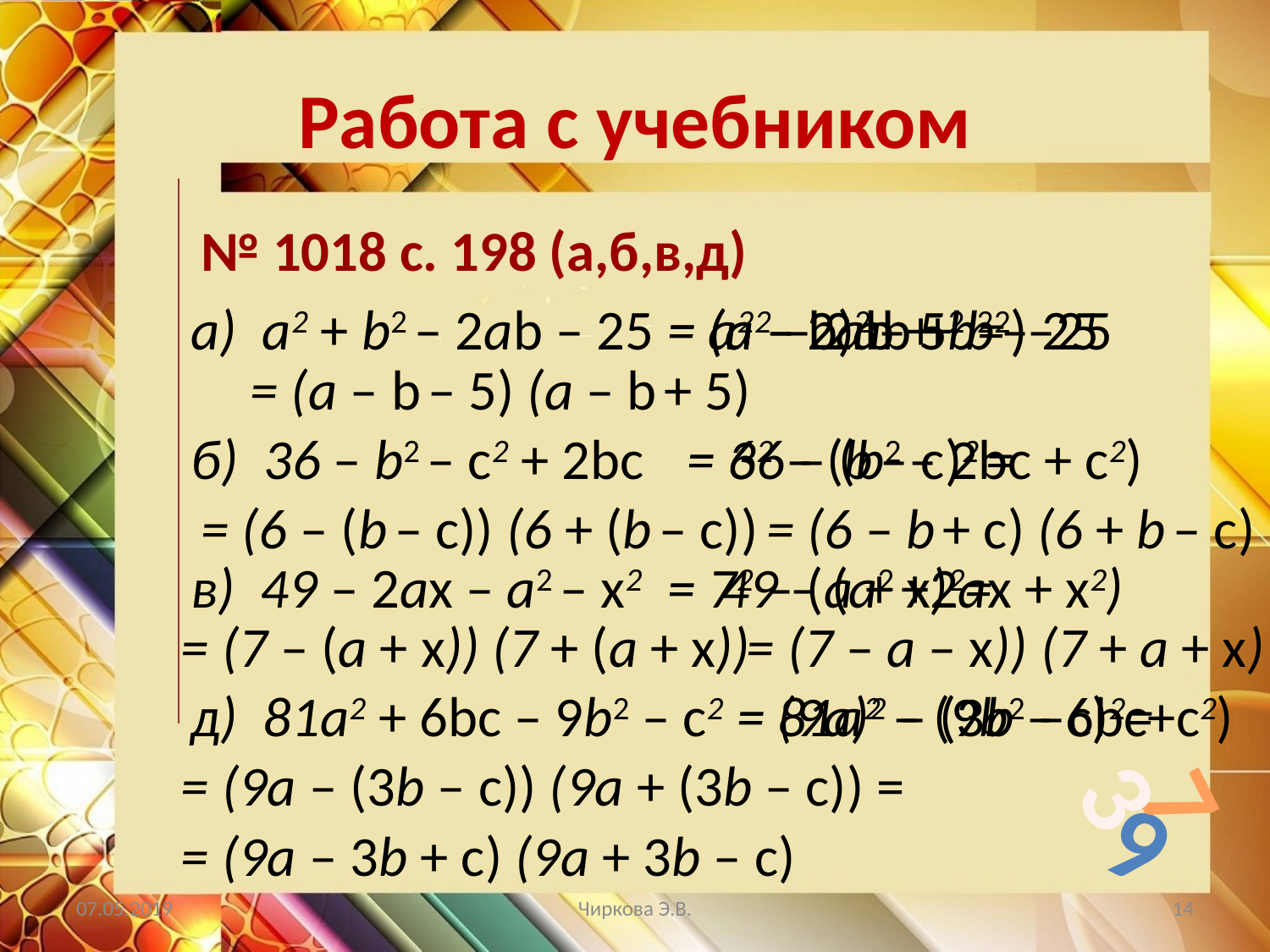

# Работа с учебником
№ 1018 с. 198 (а,б,в,д)
а)  а2 + b2 – 2ab – 25
= а2 – 2ab + b2 – 25
= (а2 – 2ab + b2)–25
= (а – b)2 – 52 =
= (а – b – 5) (а – b + 5)
б)  36 – b2 – с2 + 2bс
= 36 – (b2 – 2bс + с2)
= 62 – (b – с)2 =
= (6 – (b – с)) (6 + (b – с))
= (6 – b + с) (6 + b – с)
в)  49 – 2ах – а2 – х2
=  49 – (а2 +2ах + х2)
= 72 – (а + х)2=
= (7 – (а + х)) (7 + (а + х))
= (7 – а – х)) (7 + а + х)
д)  81а2 + 6bс – 9b2 – с2
= 81а2 – (9b2 –6bс+с2)
= (9а)2 – (3b – с)2=
= (9а – (3b – с)) (9а + (3b – с)) =
3
7
9
= (9а – 3b + с) (9а + 3b – с)
07.05.2019
Чиркова Э.В.
14